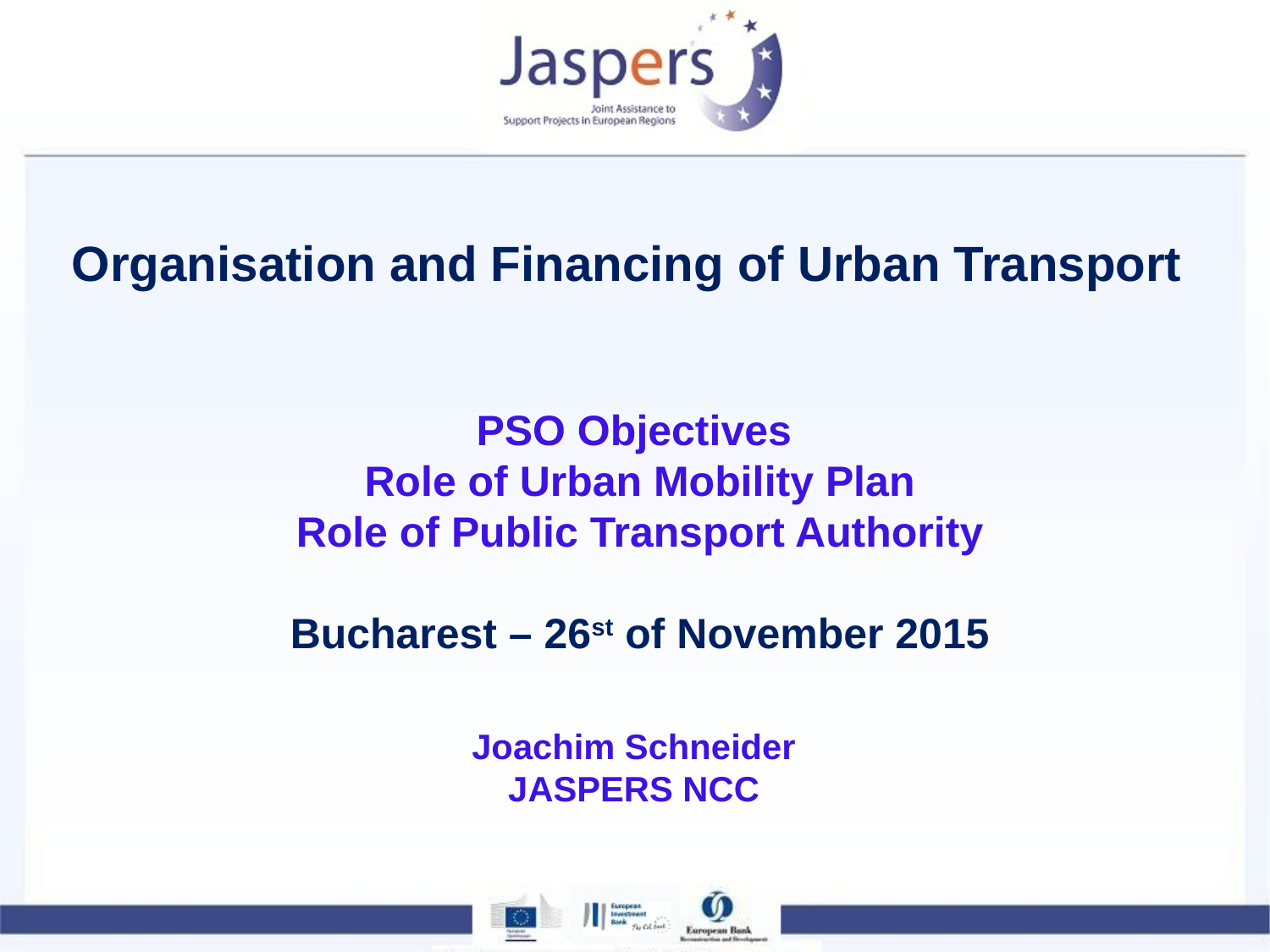

Organisation and Financing of Urban Transport

PSO Objectives
Role of Urban Mobility Plan
Role of Public Transport Authority

Bucharest – 26st of November 2015

Joachim Schneider
JASPERS NCC